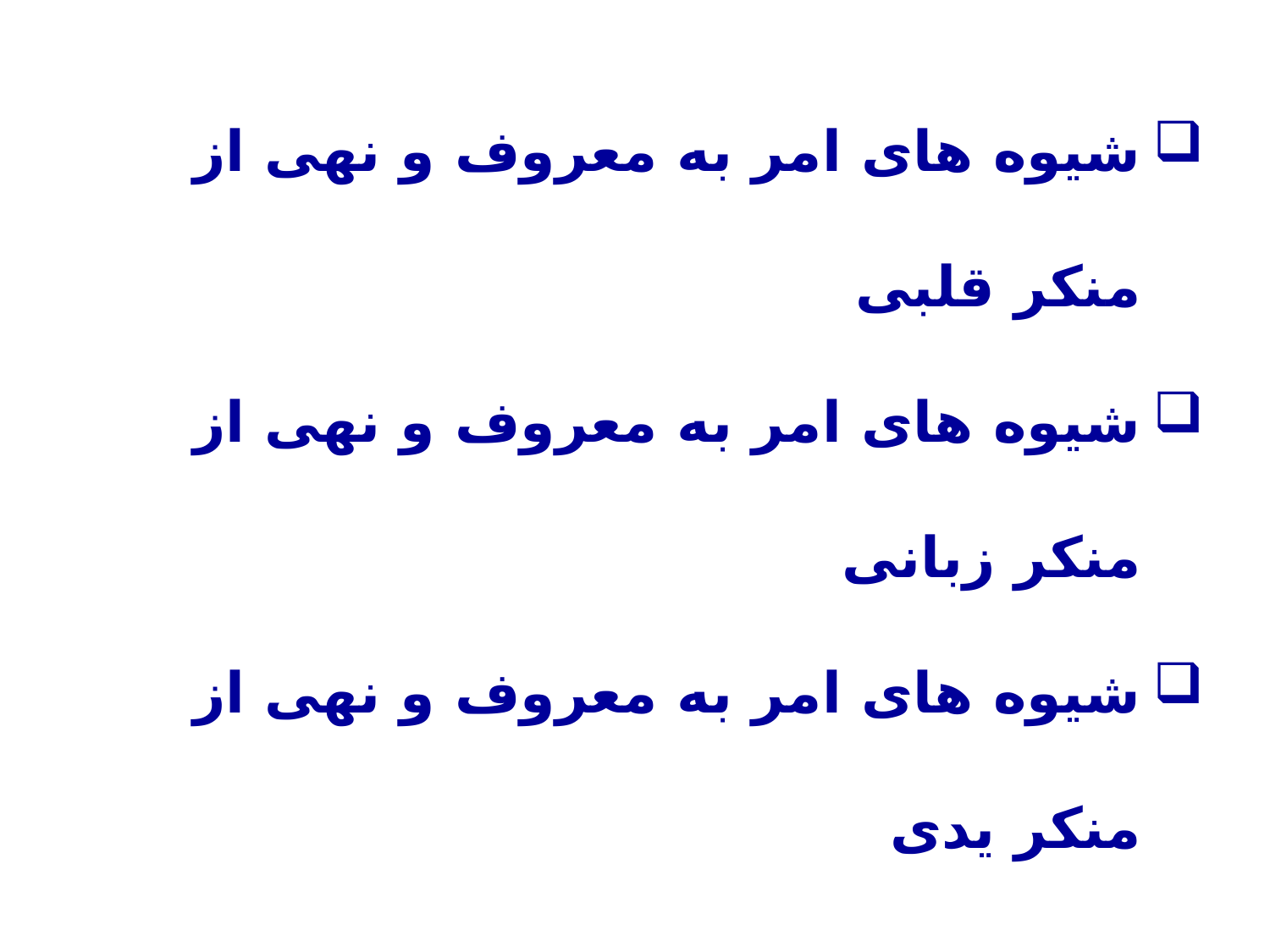

ب: شیوه های خاص

شیوه های امر به معروف و نهی از منکر قلبی
شیوه های امر به معروف و نهی از منکر زبانی
شیوه های امر به معروف و نهی از منکر یدی